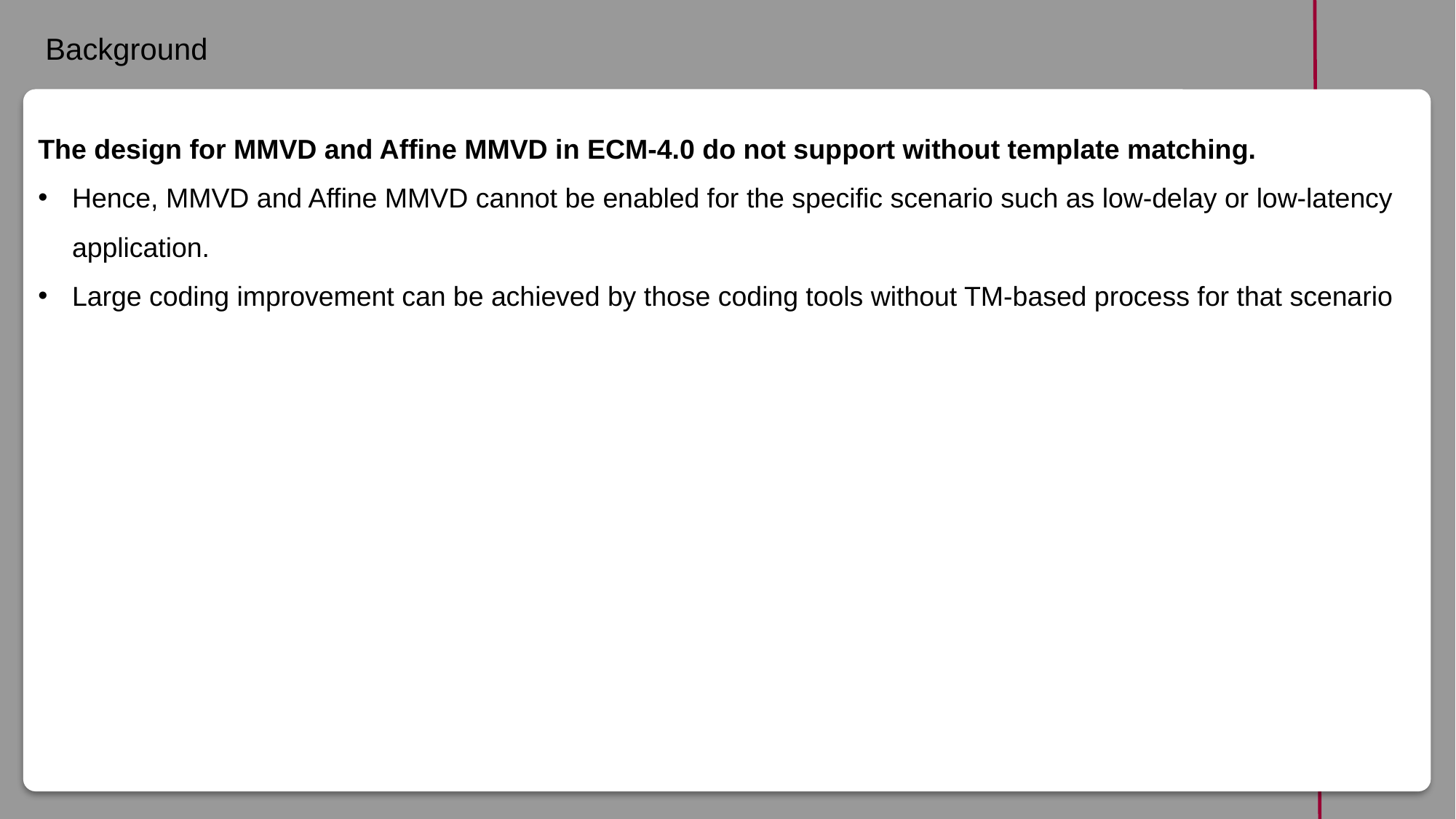

Background
The design for MMVD and Affine MMVD in ECM-4.0 do not support without template matching.
Hence, MMVD and Affine MMVD cannot be enabled for the specific scenario such as low-delay or low-latency application.
Large coding improvement can be achieved by those coding tools without TM-based process for that scenario